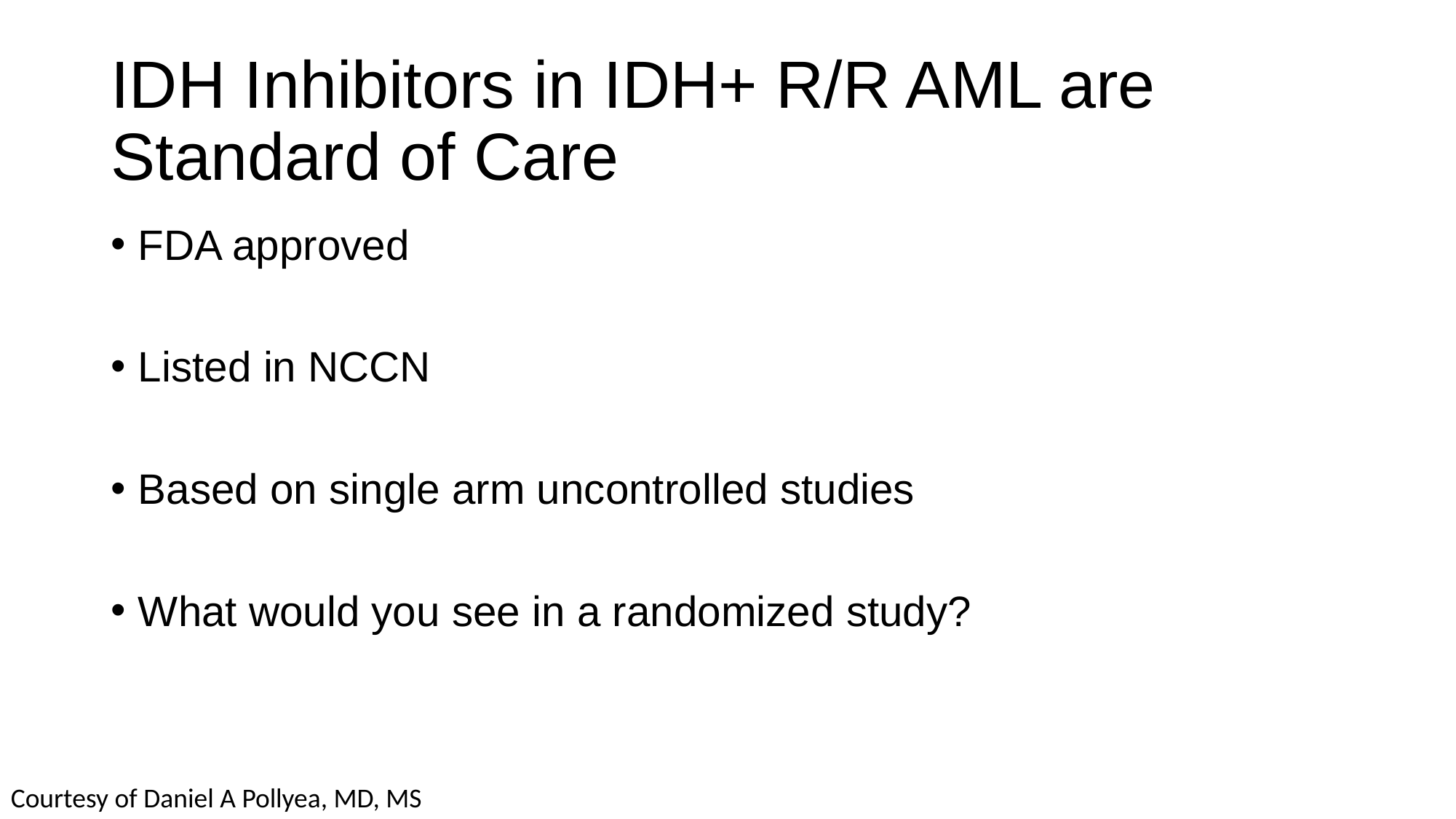

# IDH Inhibitors in IDH+ R/R AML are Standard of Care
FDA approved

Listed in NCCN

Based on single arm uncontrolled studies

What would you see in a randomized study?
Courtesy of Daniel A Pollyea, MD, MS